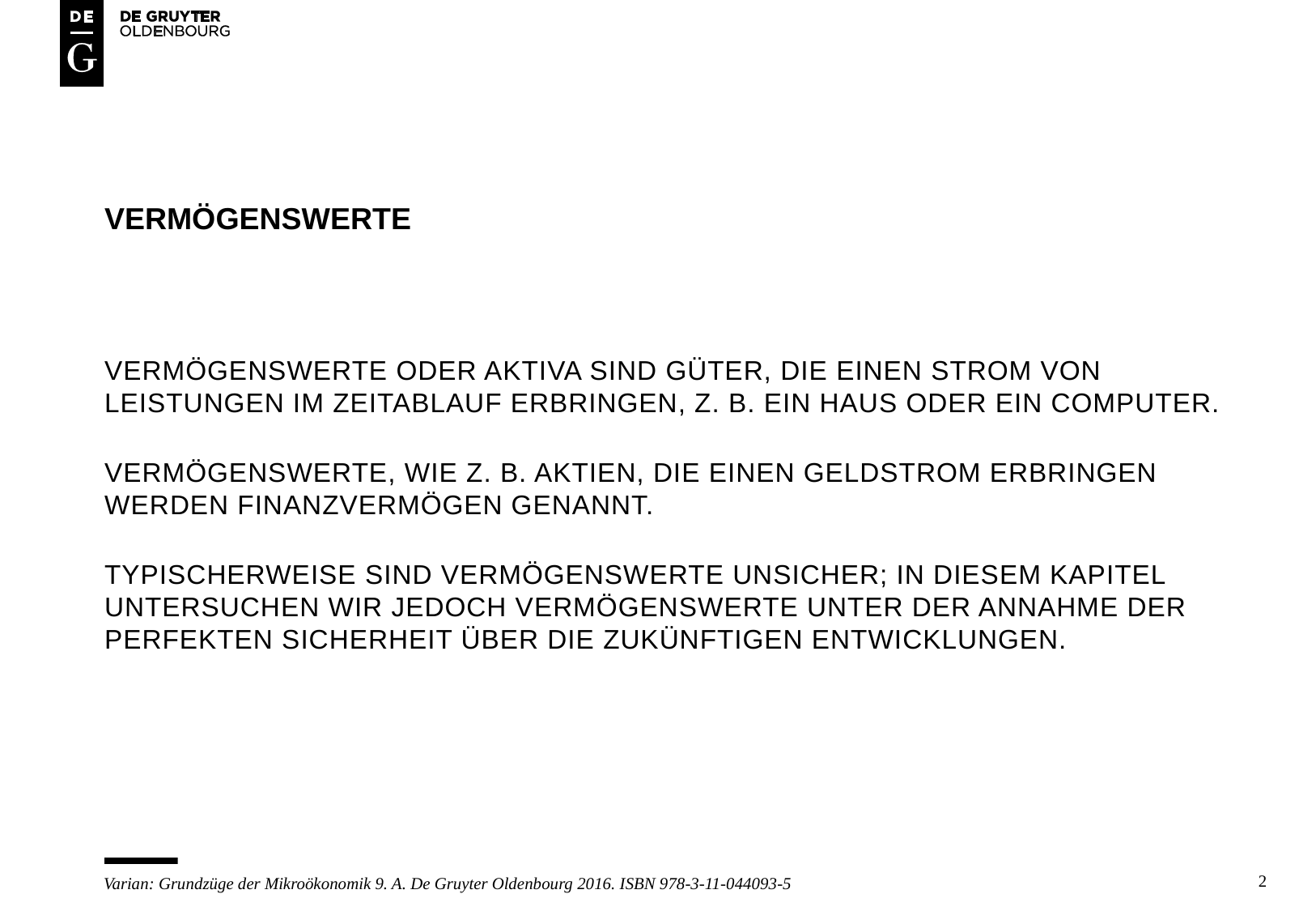

# vermögenswerte

Vermögenswerte oder Aktiva sind güter, die einen Strom von leistungen im Zeitablauf erbringen, z. b. ein Haus oder ein Computer.
Vermögenswerte, wie z. B. Aktien, die einen Geldstrom erbringen werden Finanzvermögen genannt.
Typischerweise sind vermögenswerte unsicher; in diesem kapitel untersuchen wir jedoch vermögenswerte unter der annahme der perfekten sicherheit über die zukünftigen entwicklungen.

2
Varian: Grundzüge der Mikroökonomik 9. A. De Gruyter Oldenbourg 2016. ISBN 978-3-11-044093-5